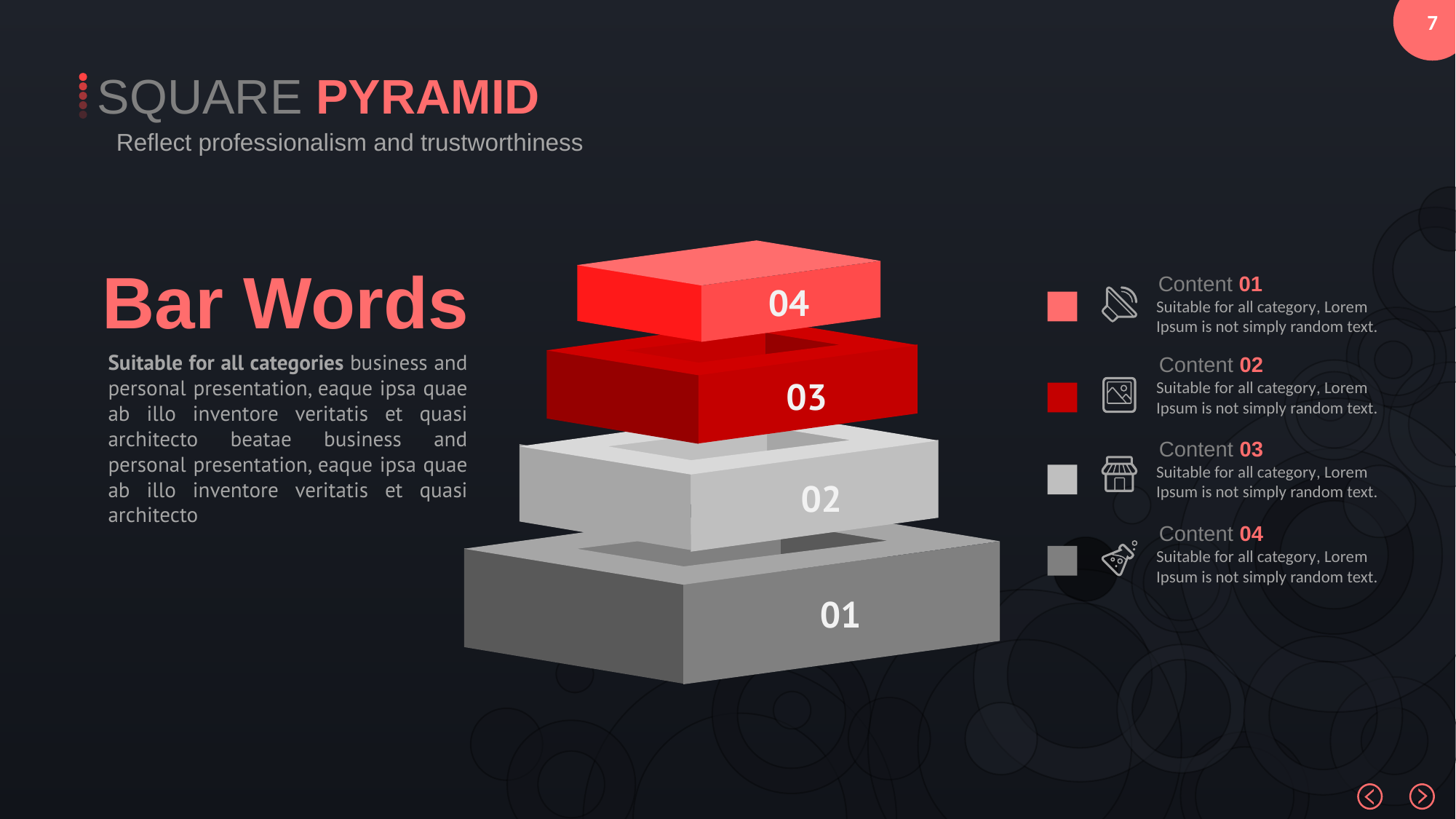

SQUARE PYRAMID
Reflect professionalism and trustworthiness

Bar Words
Content 01
04

Suitable for all category, Lorem Ipsum is not simply random text.

Suitable for all categories business and personal presentation, eaque ipsa quae ab illo inventore veritatis et quasi architecto beatae business and personal presentation, eaque ipsa quae ab illo inventore veritatis et quasi architecto

Content 02
03
Suitable for all category, Lorem Ipsum is not simply random text.

Content 03

Suitable for all category, Lorem Ipsum is not simply random text.

02

Content 04

Suitable for all category, Lorem Ipsum is not simply random text.

01